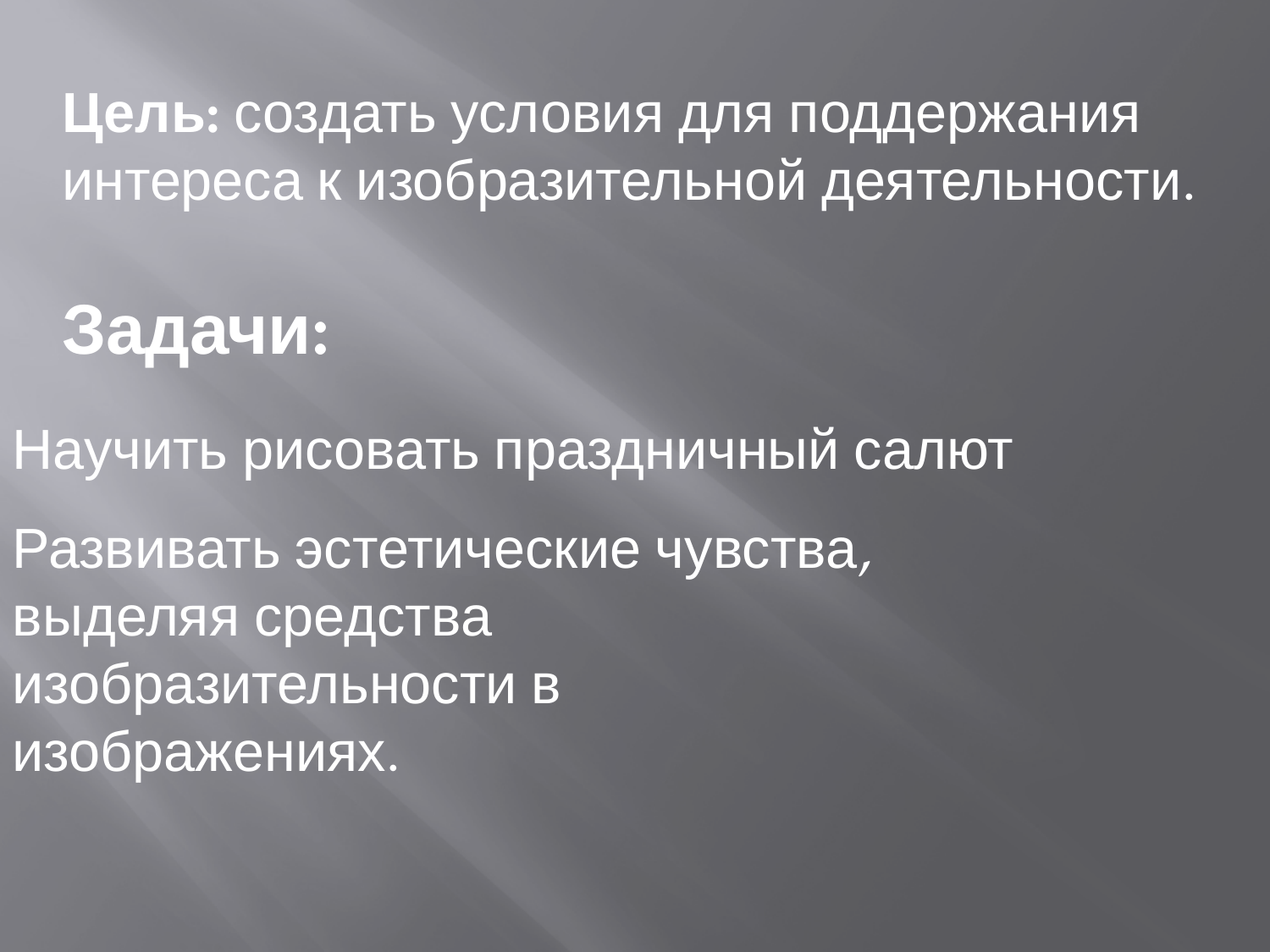

Цель: создать условия для поддержания интереса к изобразительной деятельности.
Задачи:
Научить рисовать праздничный салют
Развивать эстетические чувства, выделяя средства изобразительности в изображениях.